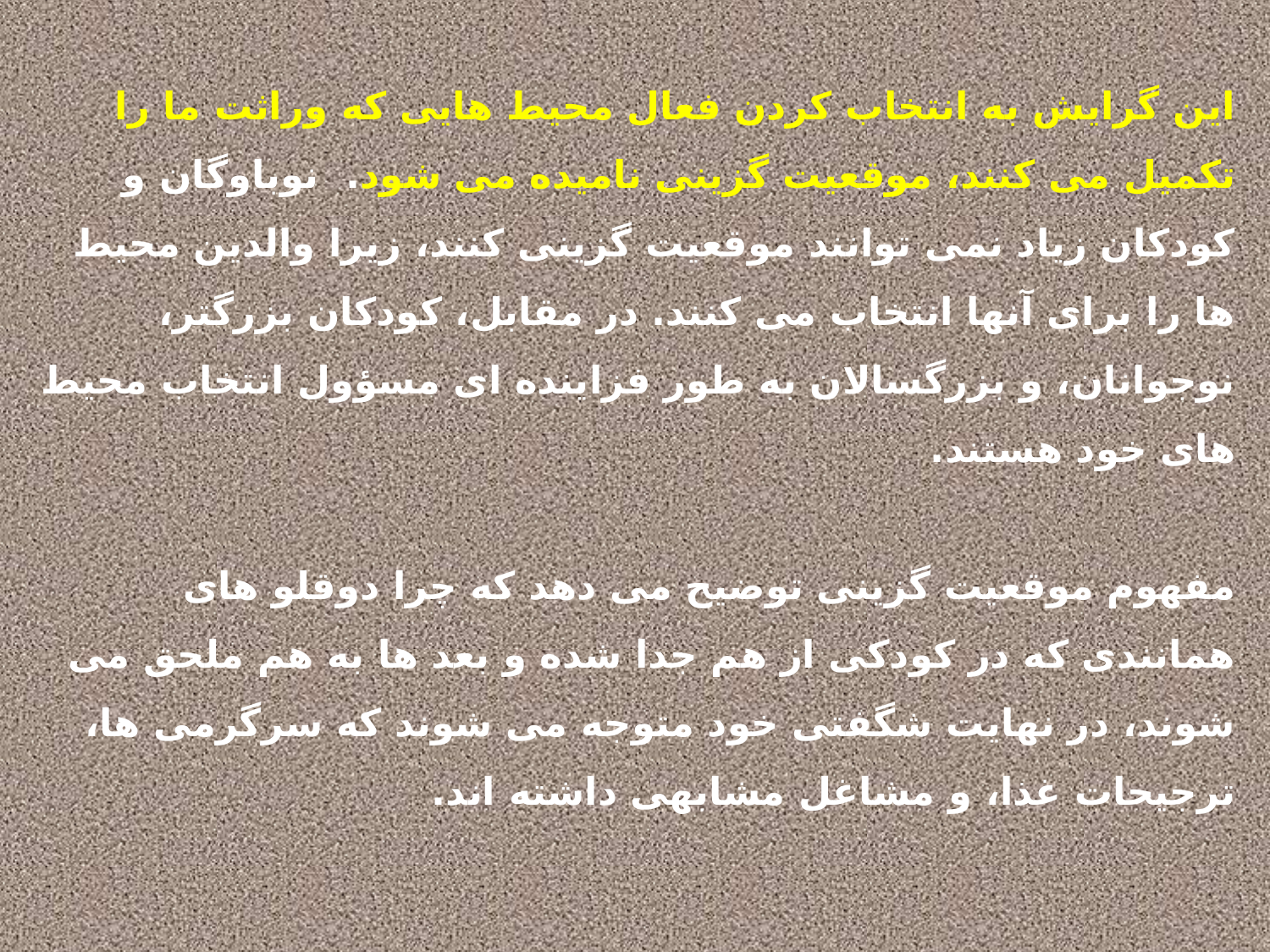

این گرایش به انتخاب کردن فعال محیط هایی که وراثت ما را تکمیل می کنند، موقعیت گزینی نامیده می شود.  نوباوگان و کودکان زیاد نمی توانند موقعیت گزینی کنند، زیرا والدین محیط ها را برای آنها انتخاب می کنند. در مقابل، کودکان بزرگتر، نوجوانان، و بزرگسالان به طور فزاینده ای مسؤول انتخاب محیط های خود هستند.

مفهوم موقعیت گزینی توضیح می دهد که چرا دوقلو های همانندی که در کودکی از هم جدا شده و بعد ها به هم ملحق می شوند، در نهایت شگفتی خود متوجه می شوند که سرگرمی ها، ترجیحات غذا، و مشاغل مشابهی داشته اند.
www.modirkade.ir
57